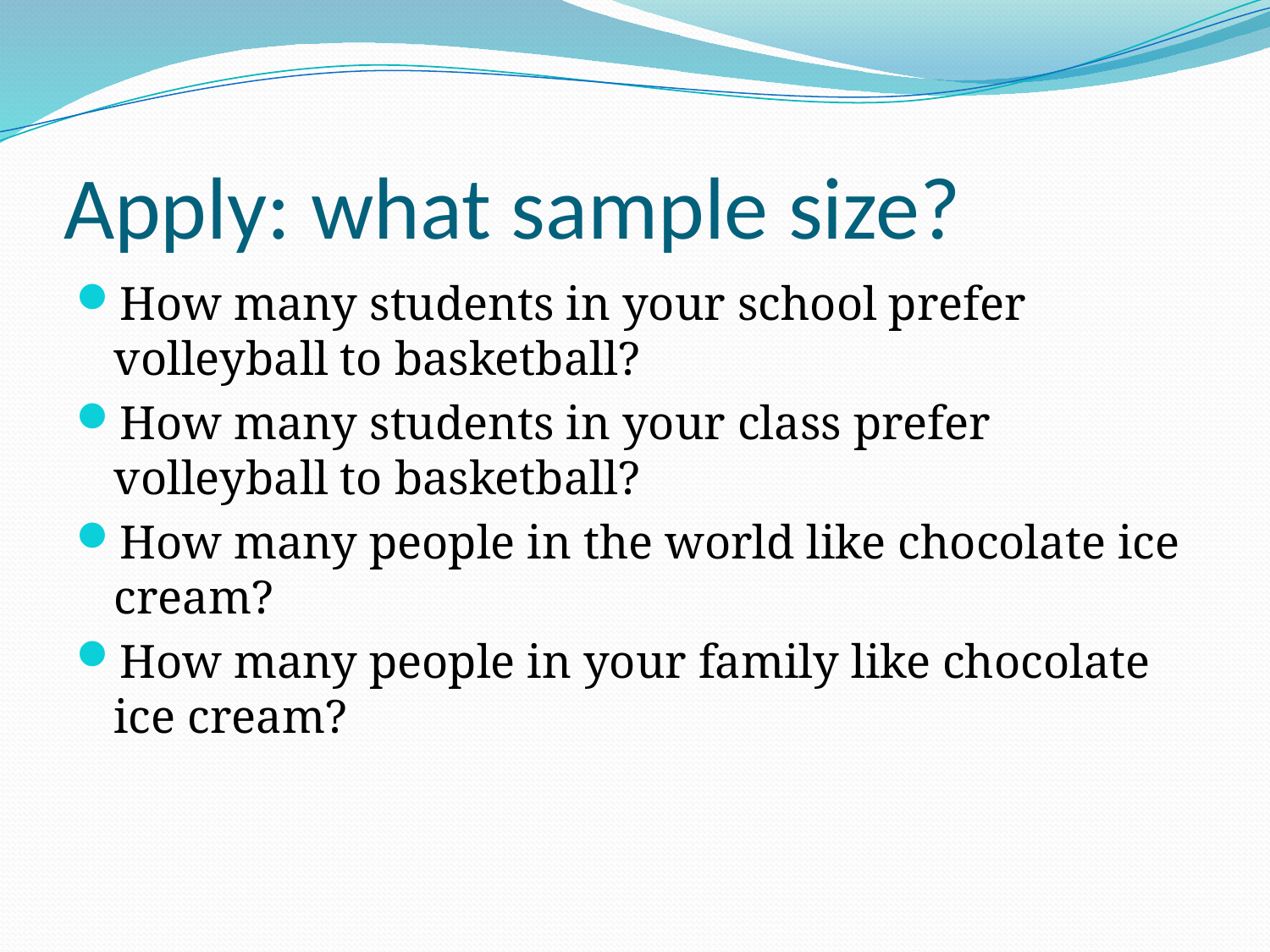

# Apply: what sample size?
How many students in your school prefer volleyball to basketball?
How many students in your class prefer volleyball to basketball?
How many people in the world like chocolate ice cream?
How many people in your family like chocolate ice cream?